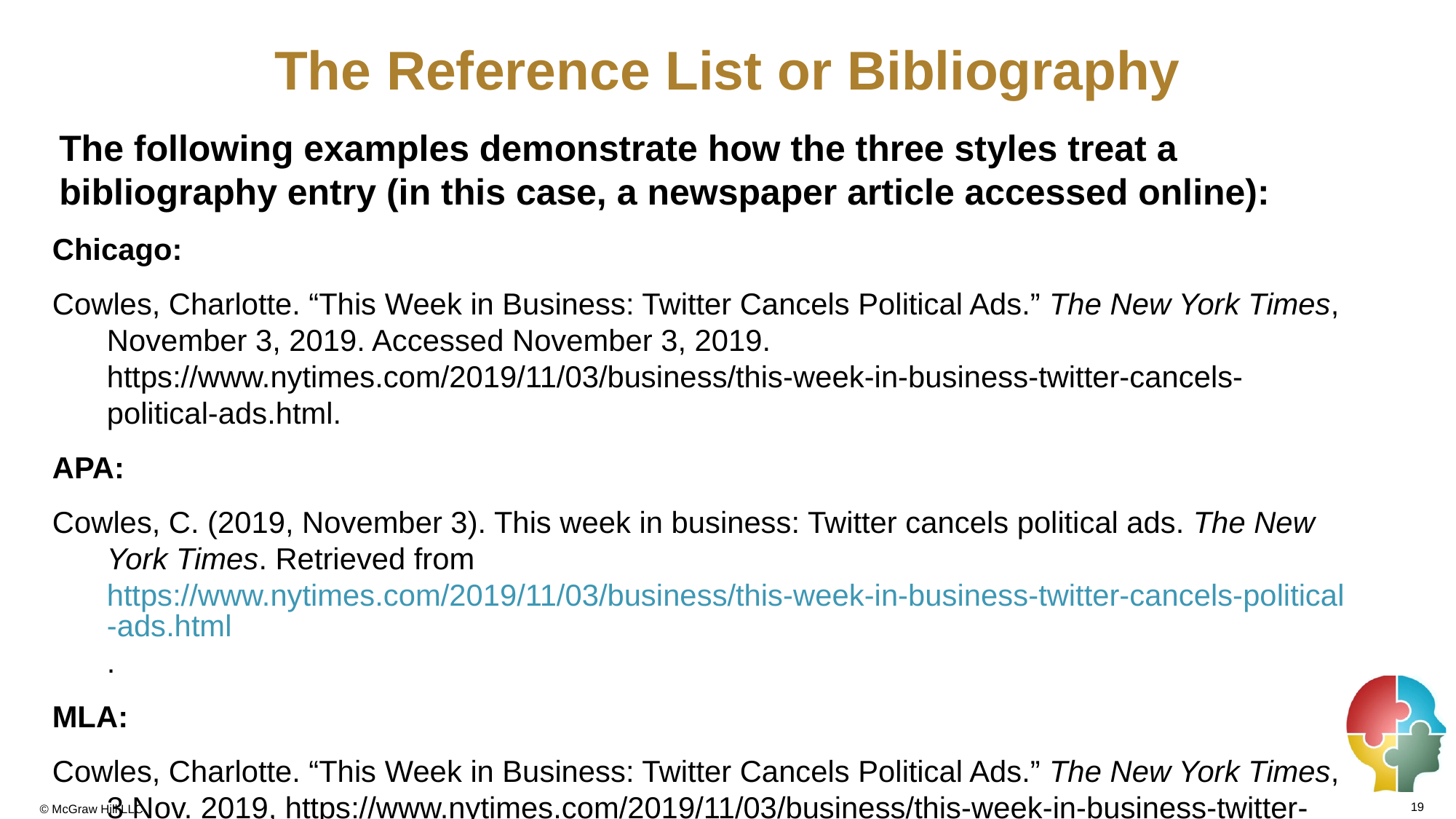

# The Reference List or Bibliography
The following examples demonstrate how the three styles treat a bibliography entry (in this case, a newspaper article accessed online):
Chicago:
Cowles, Charlotte. “This Week in Business: Twitter Cancels Political Ads.” The New York Times, November 3, 2019. Accessed November 3, 2019. https://www.nytimes.com/2019/11/03/business/this-week-in-business-twitter-cancels-political-ads.html.
APA:
Cowles, C. (2019, November 3). This week in business: Twitter cancels political ads. The New York Times. Retrieved from https://www.nytimes.com/2019/11/03/business/this-week-in-business-twitter-cancels-political-ads.html.
MLA:
Cowles, Charlotte. “This Week in Business: Twitter Cancels Political Ads.” The New York Times, 3 Nov. 2019, https://www.nytimes.com/2019/11/03/business/this-week-in-business-twitter-cancels-political-ads.html.
19